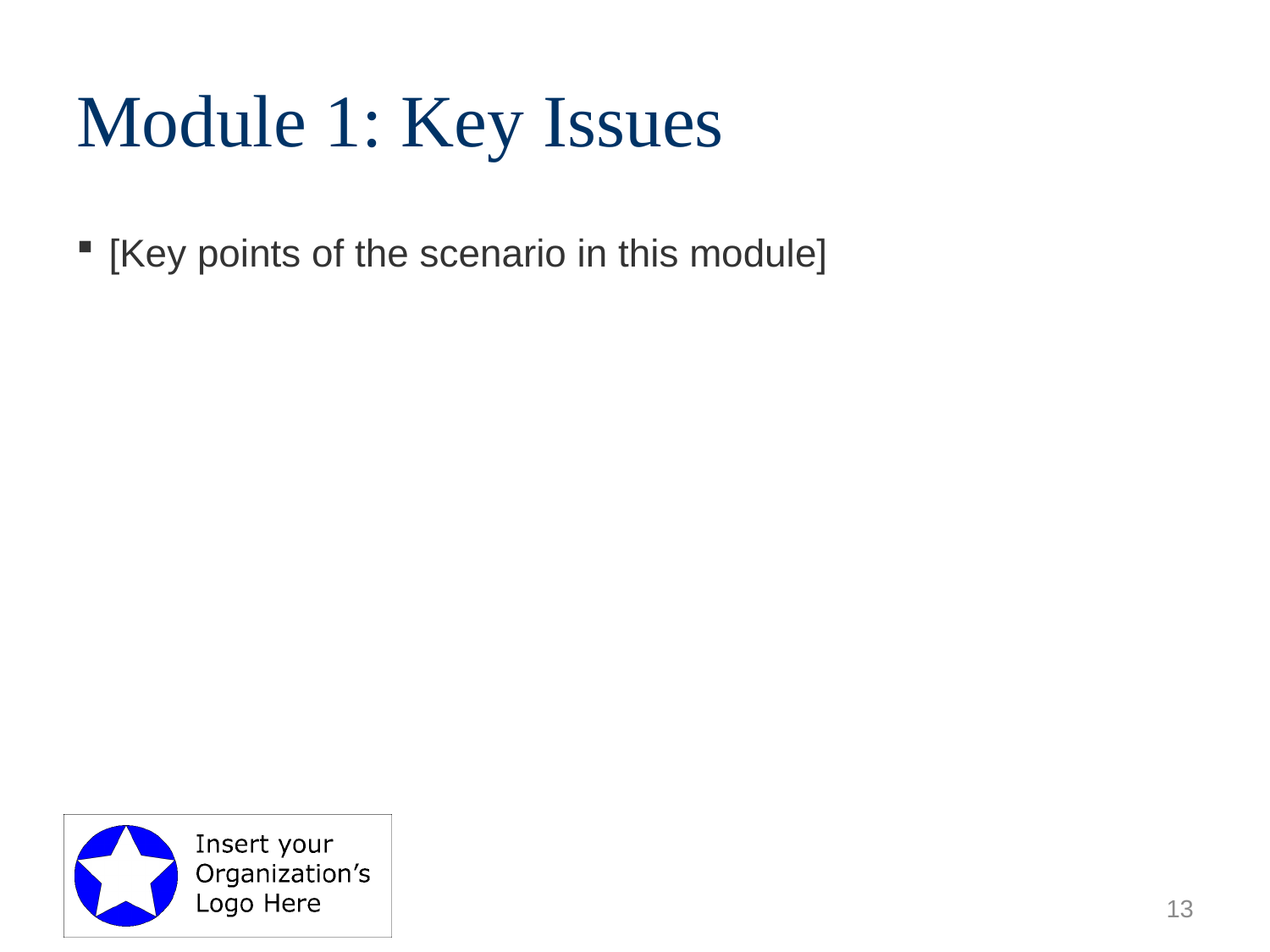

# Module 1: Key Issues
[Key points of the scenario in this module]
13